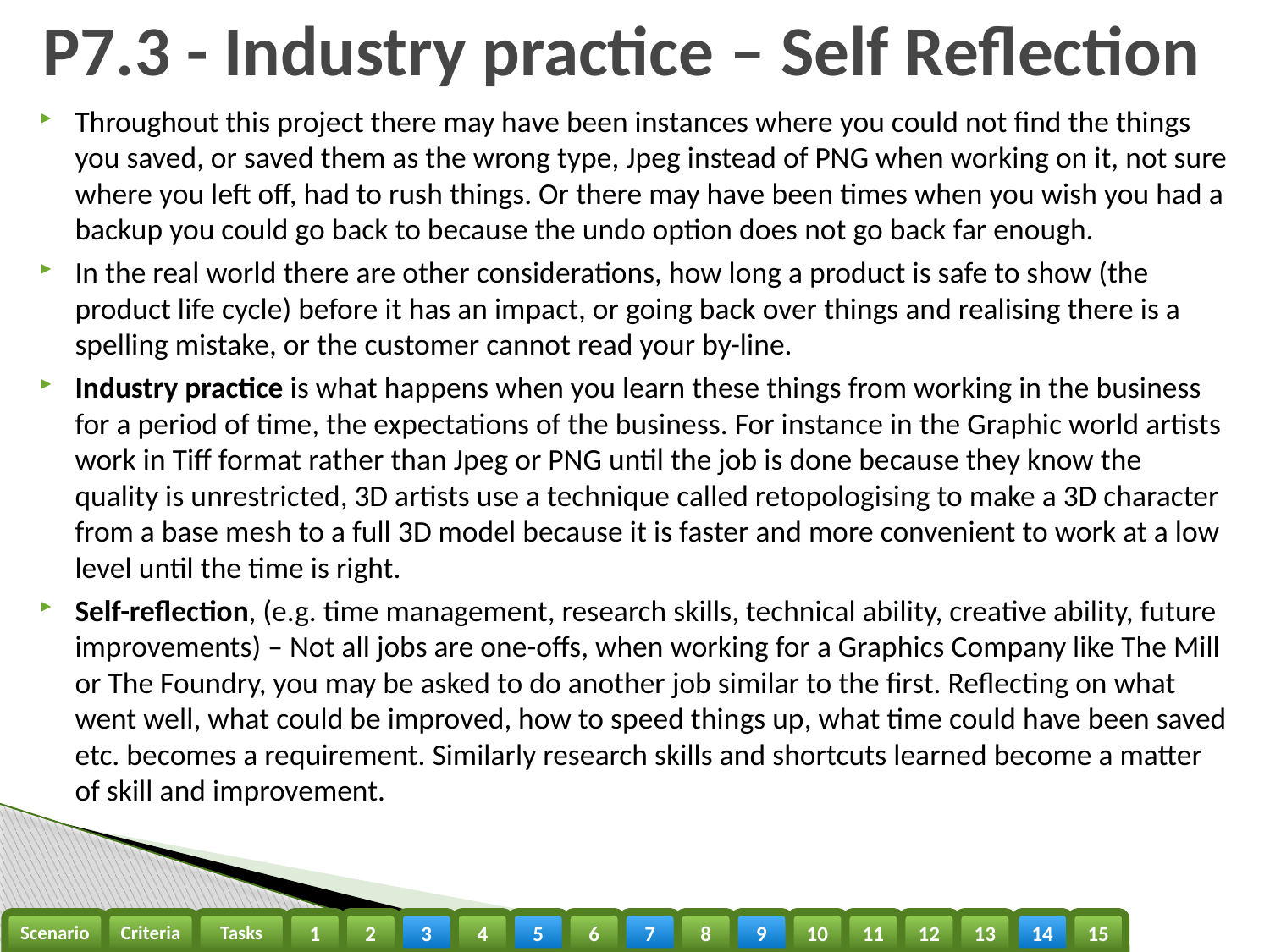

# P7.3 - Industry practice – Self Reflection
Throughout this project there may have been instances where you could not find the things you saved, or saved them as the wrong type, Jpeg instead of PNG when working on it, not sure where you left off, had to rush things. Or there may have been times when you wish you had a backup you could go back to because the undo option does not go back far enough.
In the real world there are other considerations, how long a product is safe to show (the product life cycle) before it has an impact, or going back over things and realising there is a spelling mistake, or the customer cannot read your by-line.
Industry practice is what happens when you learn these things from working in the business for a period of time, the expectations of the business. For instance in the Graphic world artists work in Tiff format rather than Jpeg or PNG until the job is done because they know the quality is unrestricted, 3D artists use a technique called retopologising to make a 3D character from a base mesh to a full 3D model because it is faster and more convenient to work at a low level until the time is right.
Self-reflection, (e.g. time management, research skills, technical ability, creative ability, future improvements) – Not all jobs are one-offs, when working for a Graphics Company like The Mill or The Foundry, you may be asked to do another job similar to the first. Reflecting on what went well, what could be improved, how to speed things up, what time could have been saved etc. becomes a requirement. Similarly research skills and shortcuts learned become a matter of skill and improvement.